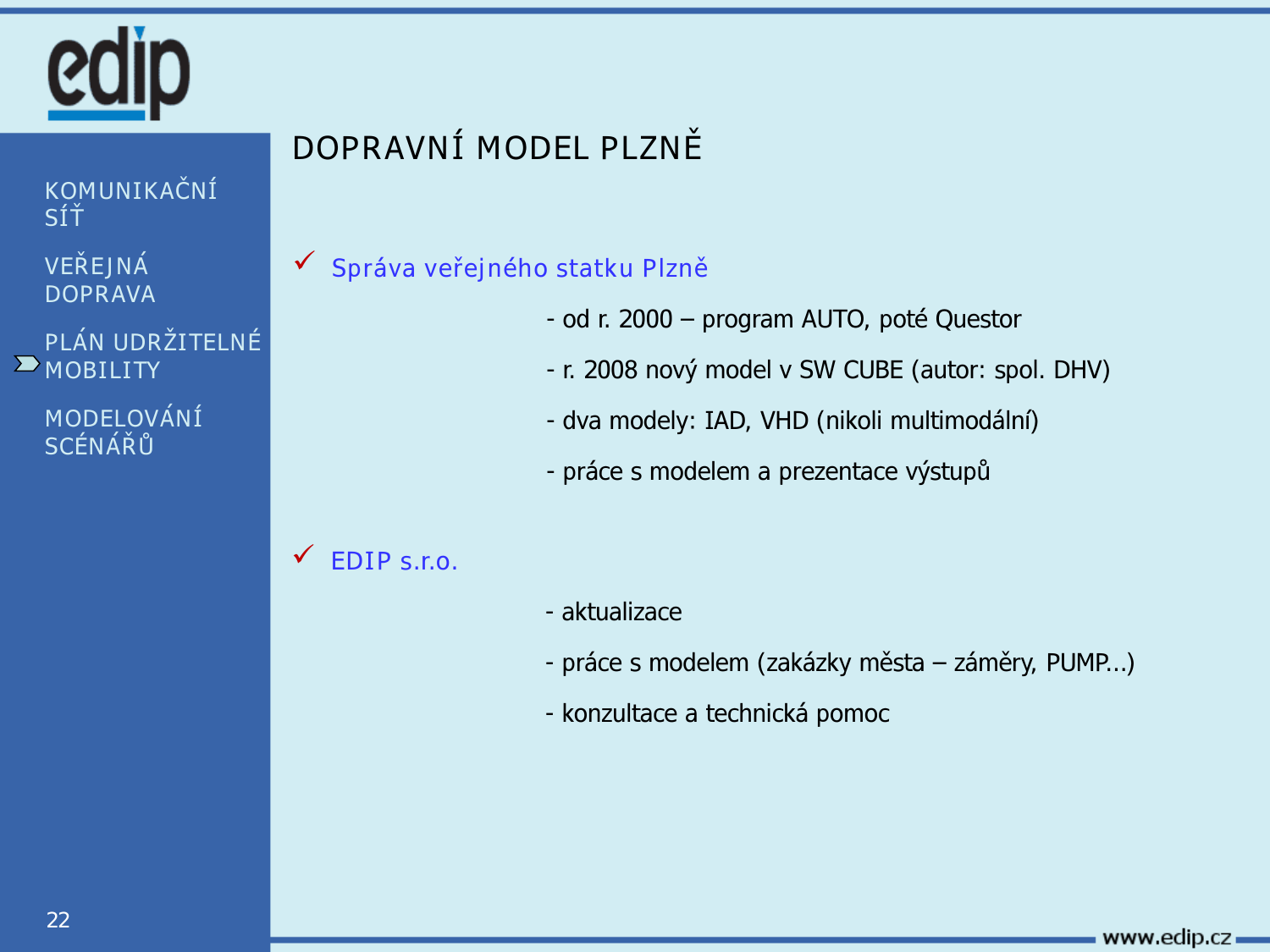

Dopravní model Plzně
Správa veřejného statku Plzně
		- od r. 2000 – program AUTO, poté Questor
		- r. 2008 nový model v SW CUBE (autor: spol. DHV)
		- dva modely: IAD, VHD (nikoli multimodální)
		- práce s modelem a prezentace výstupů

EDIP s.r.o.
		- aktualizace
		- práce s modelem (zakázky města – záměry, PUMP...)
		- konzultace a technická pomoc